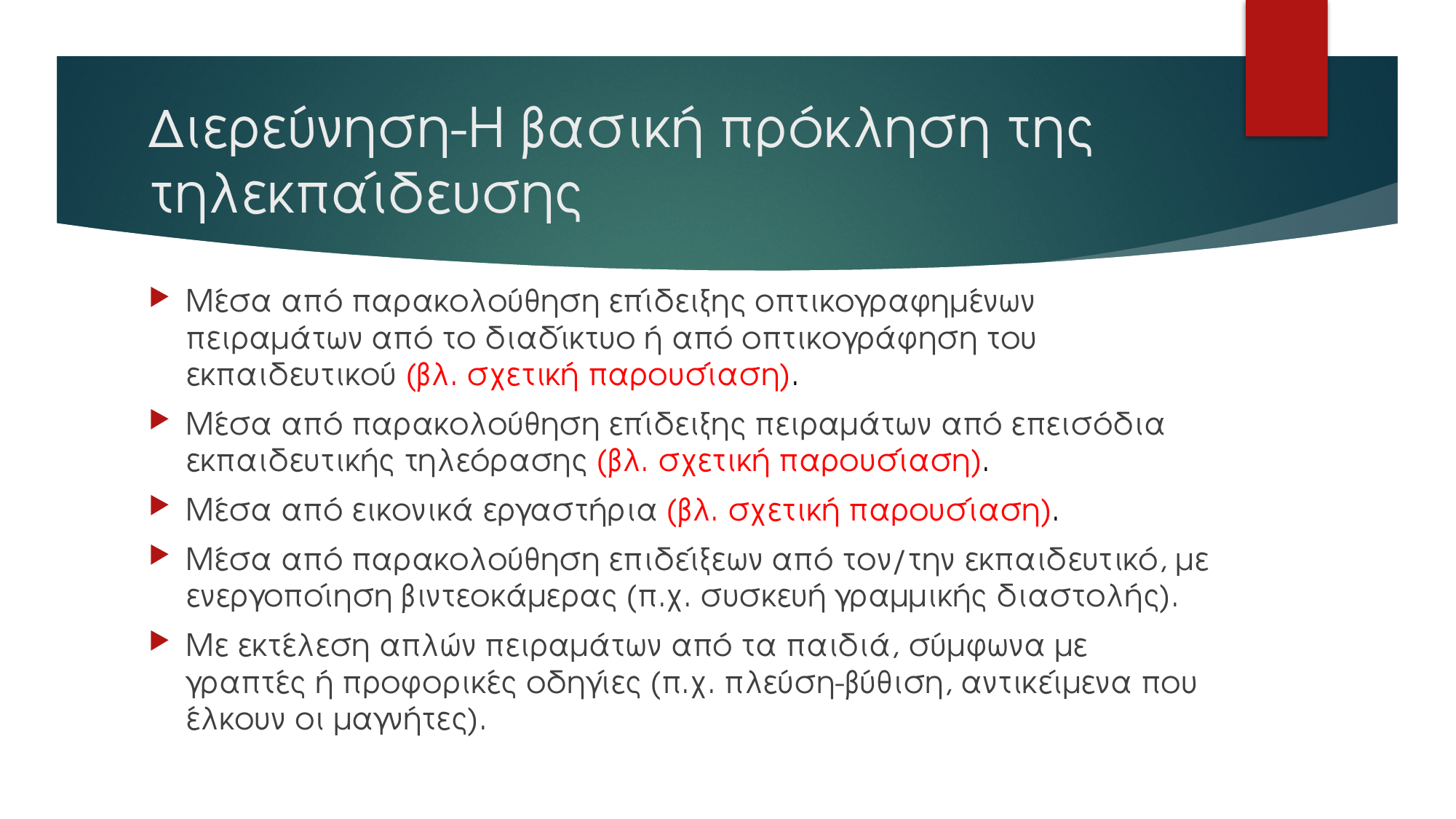

# Διερεύνηση-Η βασική πρόκληση της τηλεκπαίδευσης
Μέσα από παρακολούθηση επίδειξης οπτικογραφημένων πειραμάτων από το διαδίκτυο ή από οπτικογράφηση του εκπαιδευτικού (βλ. σχετική παρουσίαση).
Μέσα από παρακολούθηση επίδειξης πειραμάτων από επεισόδια εκπαιδευτικής τηλεόρασης (βλ. σχετική παρουσίαση).
Μέσα από εικονικά εργαστήρια (βλ. σχετική παρουσίαση).
Μέσα από παρακολούθηση επιδείξεων από τον/την εκπαιδευτικό, με ενεργοποίηση βιντεοκάμερας (π.χ. συσκευή γραμμικής διαστολής).
Με εκτέλεση απλών πειραμάτων από τα παιδιά, σύμφωνα με γραπτές ή προφορικές οδηγίες (π.χ. πλεύση-βύθιση, αντικείμενα που έλκουν οι μαγνήτες).